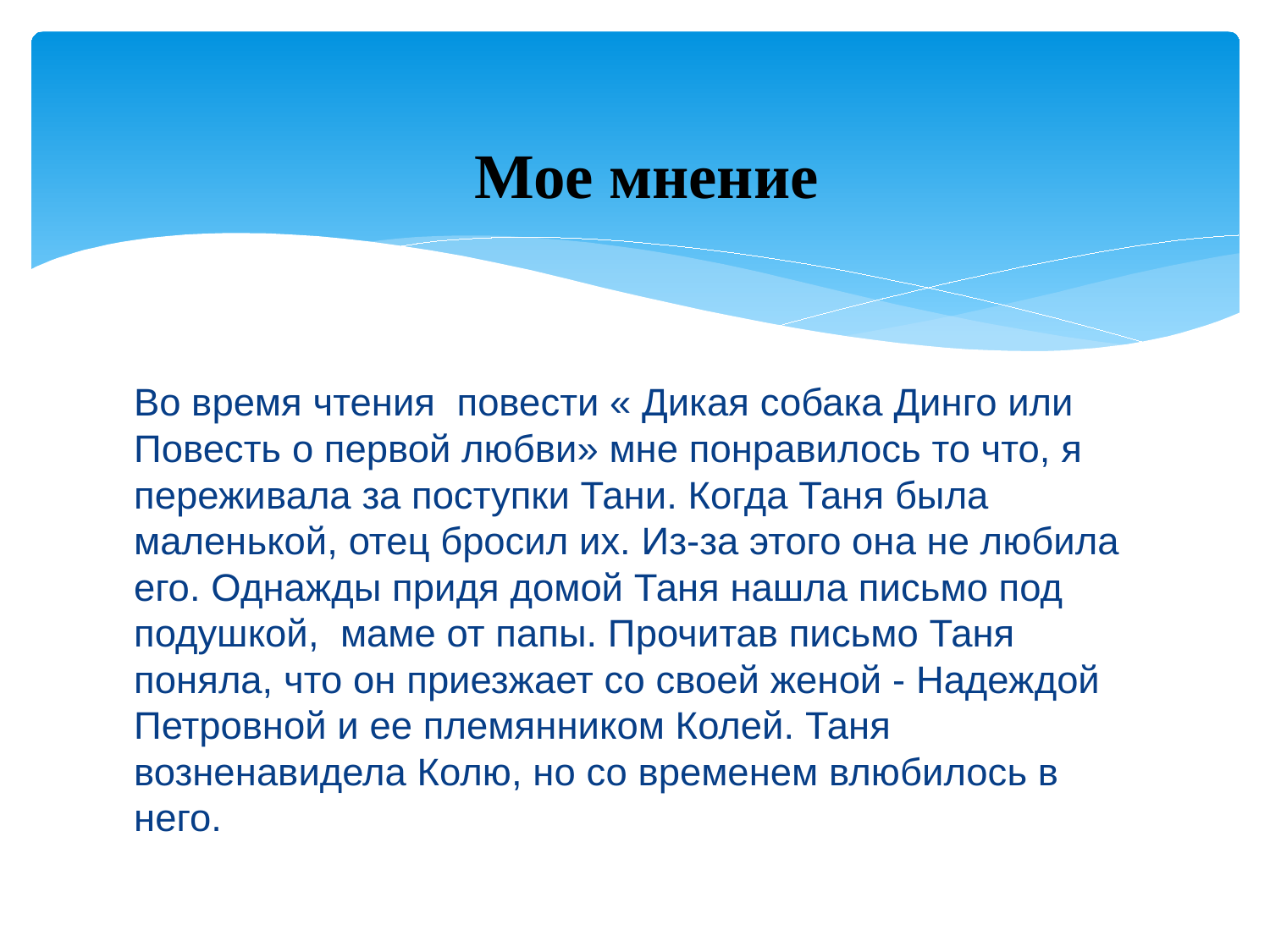

# Мое мнение
Во время чтения  повести « Дикая собака Динго или Повесть о первой любви» мне понравилось то что, я переживала за поступки Тани. Когда Таня была маленькой, отец бросил их. Из-за этого она не любила его. Однажды придя домой Таня нашла письмо под подушкой,  маме от папы. Прочитав письмо Таня поняла, что он приезжает со своей женой - Надеждой Петровной и ее племянником Колей. Таня возненавидела Колю, но со временем влюбилось в него.